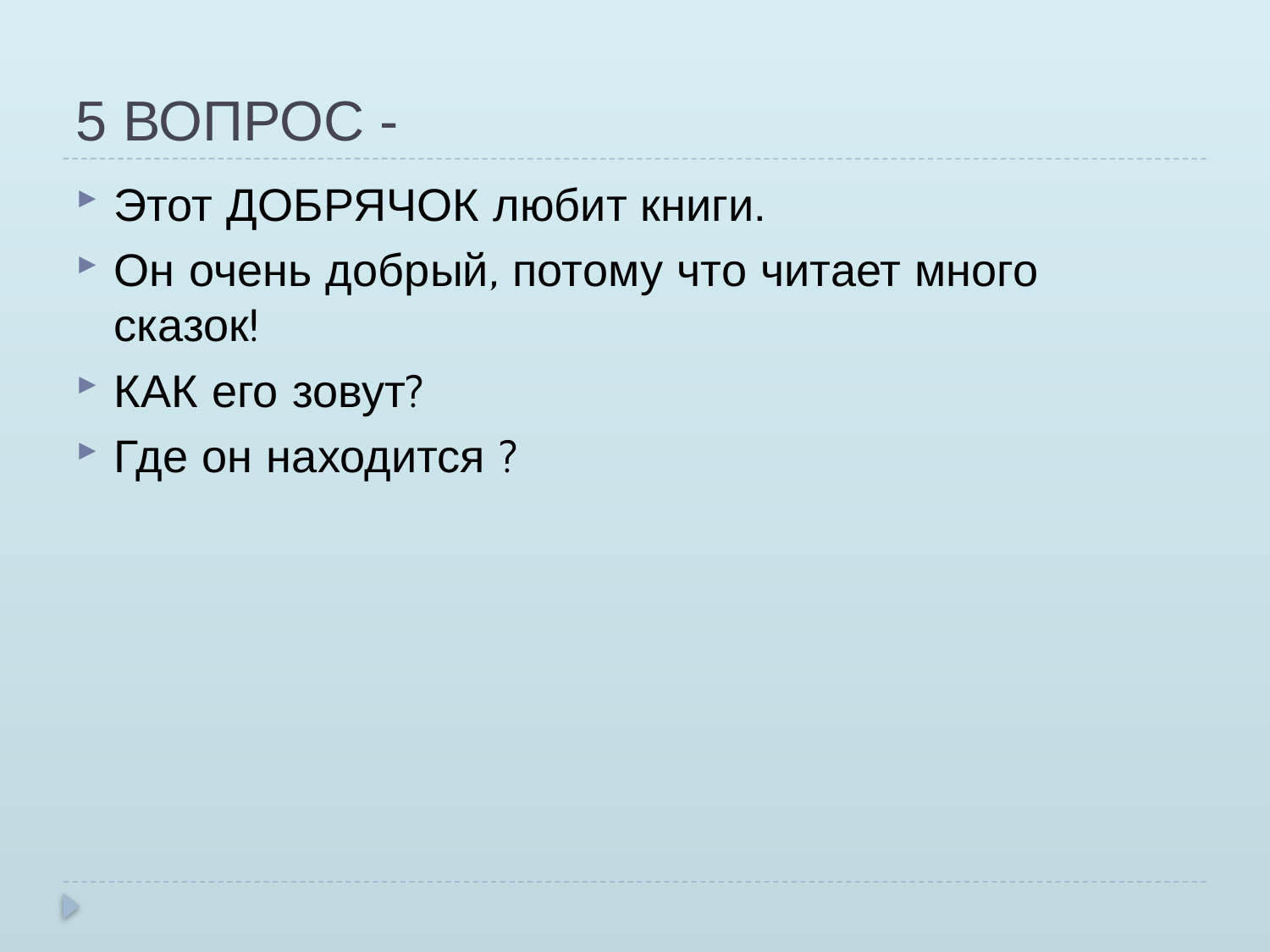

# 5 ВОПРОС -
Этот ДОБРЯЧОК любит книги.
Он очень добрый, потому что читает много сказок!
КАК его зовут?
Где он находится ?